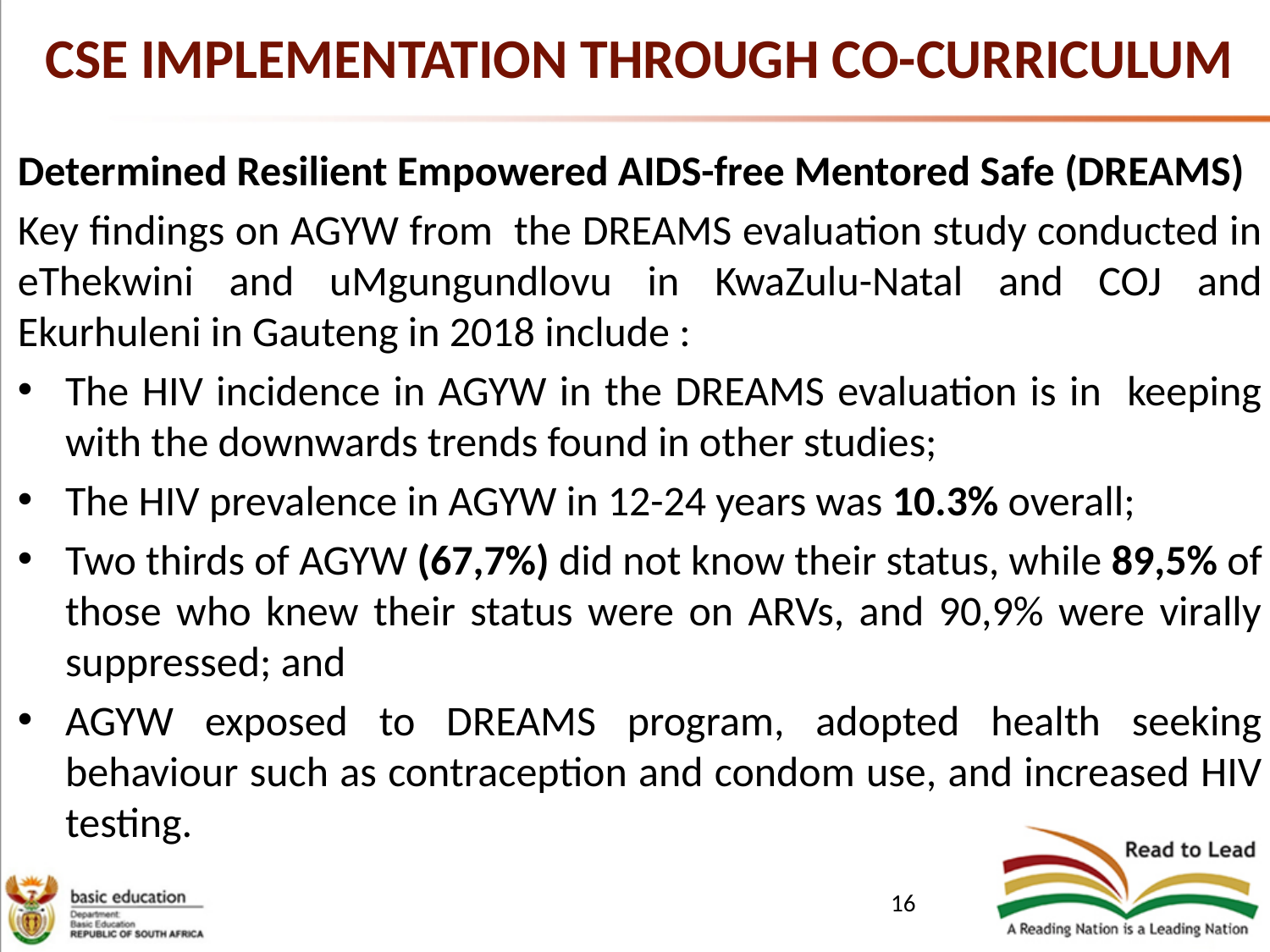

# CSE IMPLEMENTATION THROUGH CO-CURRICULUM
Determined Resilient Empowered AIDS-free Mentored Safe (DREAMS)
Key findings on AGYW from  the DREAMS evaluation study conducted in eThekwini and uMgungundlovu in KwaZulu-Natal and COJ and Ekurhuleni in Gauteng in 2018 include :
The HIV incidence in AGYW in the DREAMS evaluation is in  keeping with the downwards trends found in other studies;
The HIV prevalence in AGYW in 12-24 years was 10.3% overall;
Two thirds of AGYW (67,7%) did not know their status, while 89,5% of those who knew their status were on ARVs, and 90,9% were virally suppressed; and
AGYW exposed to DREAMS program, adopted health seeking behaviour such as contraception and condom use, and increased HIV testing.

16